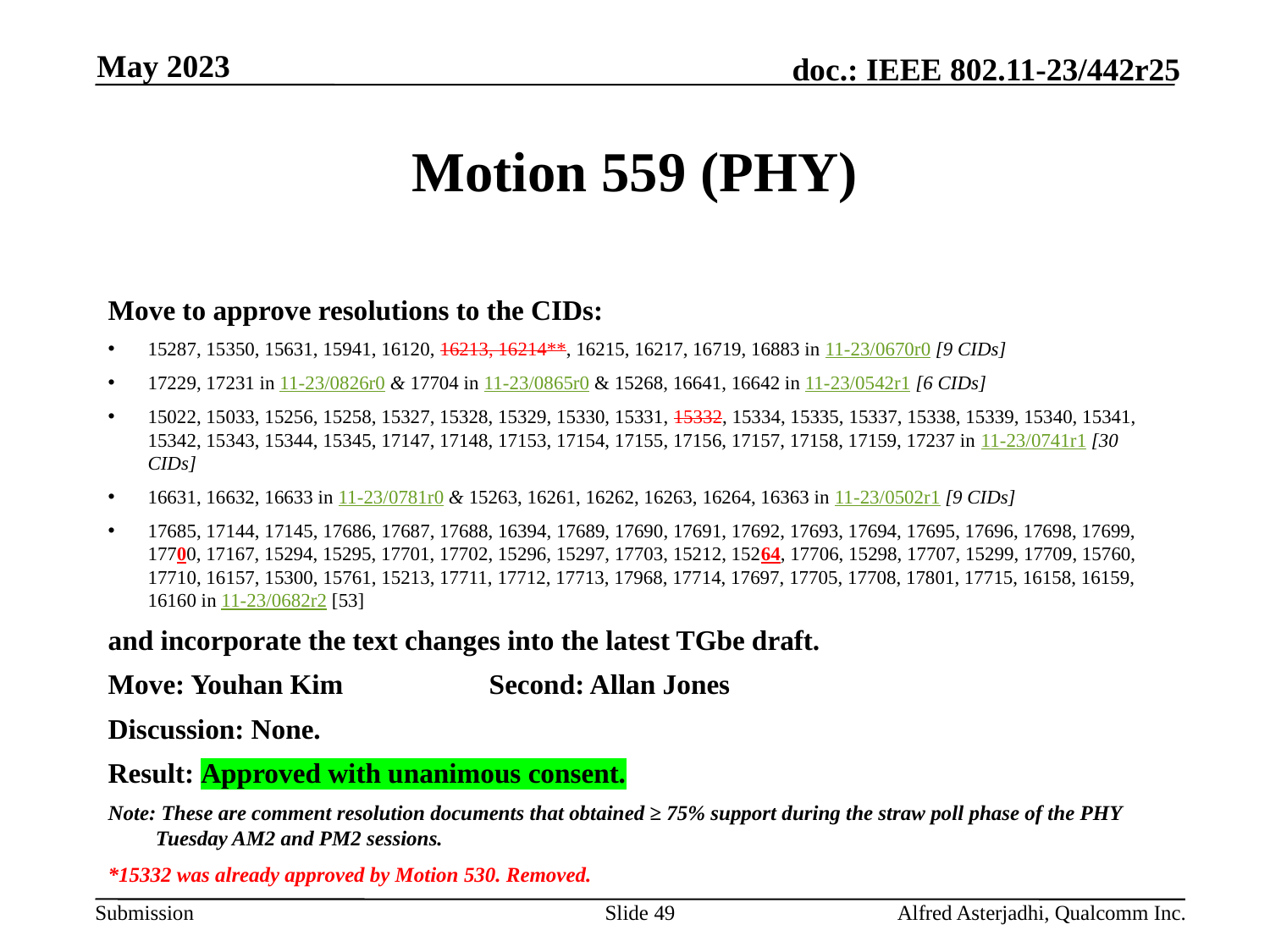

May 2023
# Motion 559 (PHY)
Move to approve resolutions to the CIDs:
15287, 15350, 15631, 15941, 16120, 16213, 16214**, 16215, 16217, 16719, 16883 in 11-23/0670r0 [9 CIDs]
17229, 17231 in 11-23/0826r0 & 17704 in 11-23/0865r0 & 15268, 16641, 16642 in 11-23/0542r1 [6 CIDs]
15022, 15033, 15256, 15258, 15327, 15328, 15329, 15330, 15331, 15332, 15334, 15335, 15337, 15338, 15339, 15340, 15341, 15342, 15343, 15344, 15345, 17147, 17148, 17153, 17154, 17155, 17156, 17157, 17158, 17159, 17237 in 11-23/0741r1 [30 CIDs]
16631, 16632, 16633 in 11-23/0781r0 & 15263, 16261, 16262, 16263, 16264, 16363 in 11-23/0502r1 [9 CIDs]
17685, 17144, 17145, 17686, 17687, 17688, 16394, 17689, 17690, 17691, 17692, 17693, 17694, 17695, 17696, 17698, 17699, 17700, 17167, 15294, 15295, 17701, 17702, 15296, 15297, 17703, 15212, 15264, 17706, 15298, 17707, 15299, 17709, 15760, 17710, 16157, 15300, 15761, 15213, 17711, 17712, 17713, 17968, 17714, 17697, 17705, 17708, 17801, 17715, 16158, 16159, 16160 in 11-23/0682r2 [53]
and incorporate the text changes into the latest TGbe draft.
Move: Youhan Kim 		Second: Allan Jones
Discussion: None.
Result: Approved with unanimous consent.
Note: These are comment resolution documents that obtained ≥ 75% support during the straw poll phase of the PHY Tuesday AM2 and PM2 sessions.
*15332 was already approved by Motion 530. Removed.

Slide 49
Alfred Asterjadhi, Qualcomm Inc.